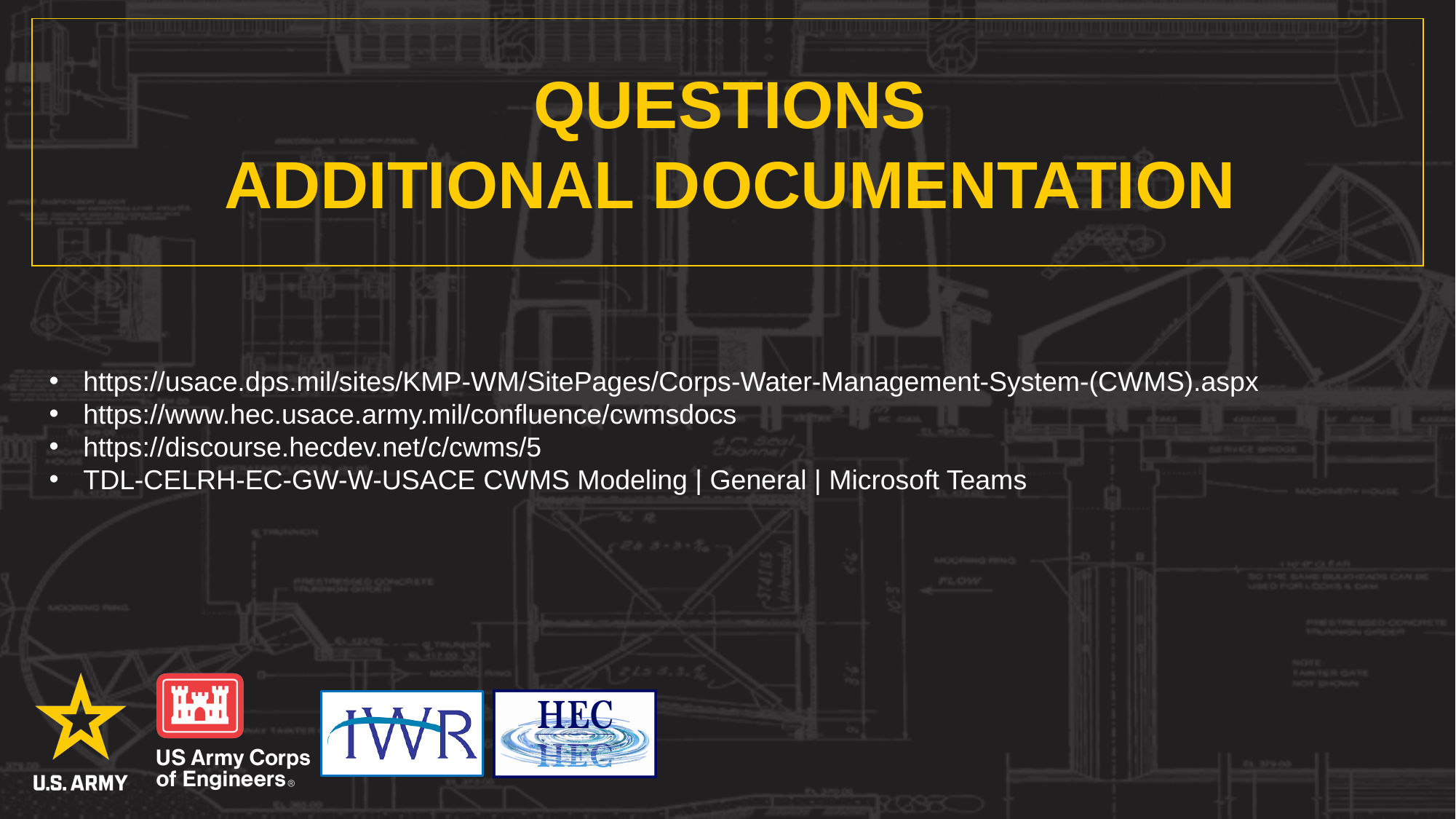

# Questions additional Documentation
https://usace.dps.mil/sites/KMP-WM/SitePages/Corps-Water-Management-System-(CWMS).aspx
https://www.hec.usace.army.mil/confluence/cwmsdocs
https://discourse.hecdev.net/c/cwms/5
TDL-CELRH-EC-GW-W-USACE CWMS Modeling | General | Microsoft Teams